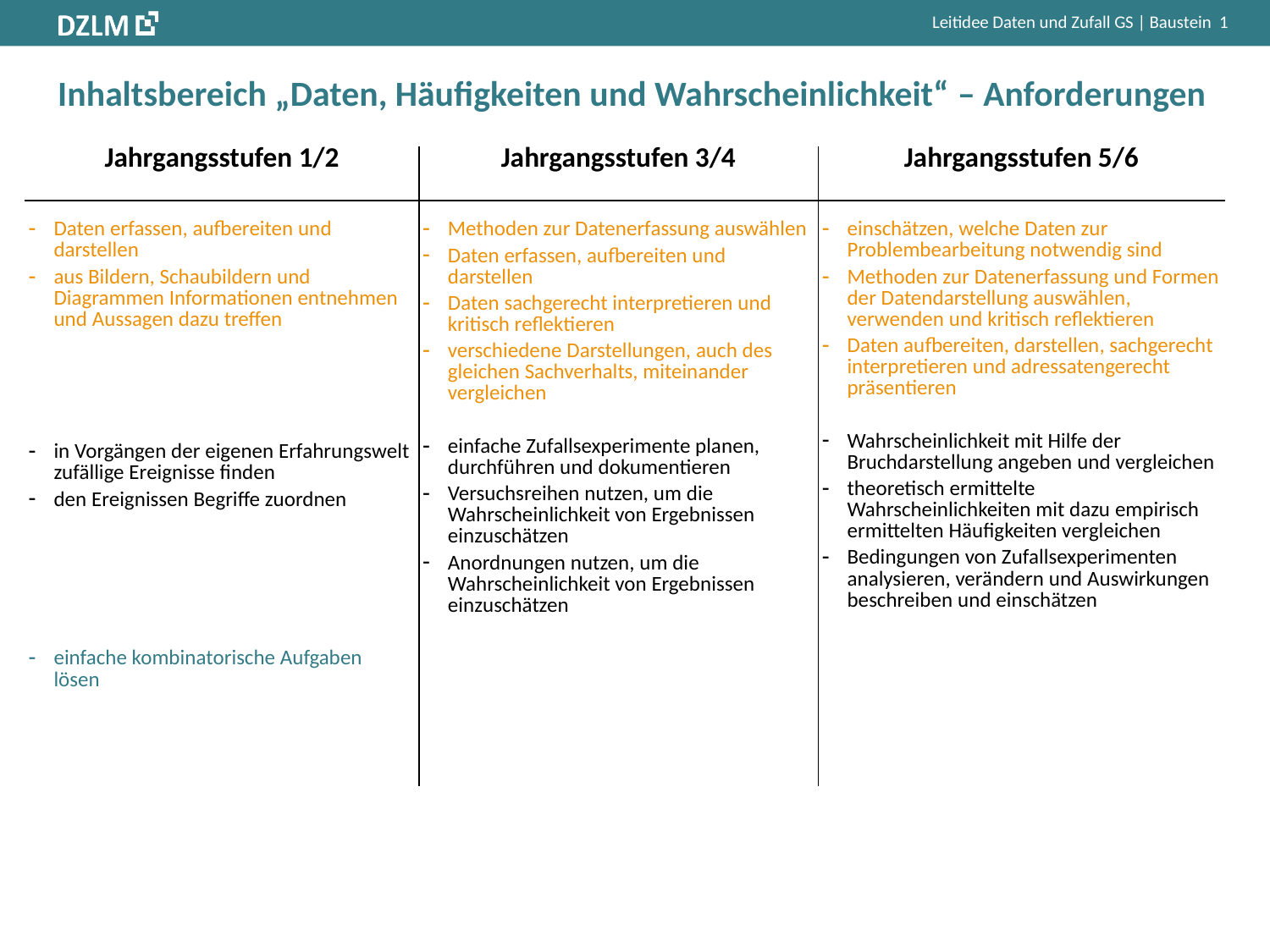

# Inhaltsbereich „Daten, Häufigkeiten und Wahrscheinlichkeit“ – Anforderungen
| Jahrgangsstufen 1/2 | Jahrgangsstufen 3/4 | Jahrgangsstufen 5/6 |
| --- | --- | --- |
| Daten erfassen, aufbereiten und darstellen aus Bildern, Schaubildern und Diagrammen Informationen entnehmen und Aussagen dazu treffen in Vorgängen der eigenen Erfahrungswelt zufällige Ereignisse finden den Ereignissen Begriffe zuordnen einfache kombinatorische Aufgaben lösen | Methoden zur Datenerfassung auswählen Daten erfassen, aufbereiten und darstellen Daten sachgerecht interpretieren und kritisch reflektieren verschiedene Darstellungen, auch des gleichen Sachverhalts, miteinander vergleichen einfache Zufallsexperimente planen, durchführen und dokumentieren Versuchsreihen nutzen, um die Wahrscheinlichkeit von Ergebnissen einzuschätzen Anordnungen nutzen, um die Wahrscheinlichkeit von Ergebnissen einzuschätzen | einschätzen, welche Daten zur Problembearbeitung notwendig sind Methoden zur Datenerfassung und Formen der Datendarstellung auswählen, verwenden und kritisch reflektieren Daten aufbereiten, darstellen, sachgerecht interpretieren und adressatengerecht präsentieren Wahrscheinlichkeit mit Hilfe der Bruchdarstellung angeben und vergleichen theoretisch ermittelte Wahrscheinlichkeiten mit dazu empirisch ermittelten Häufigkeiten vergleichen Bedingungen von Zufallsexperimenten analysieren, verändern und Auswirkungen beschreiben und einschätzen |